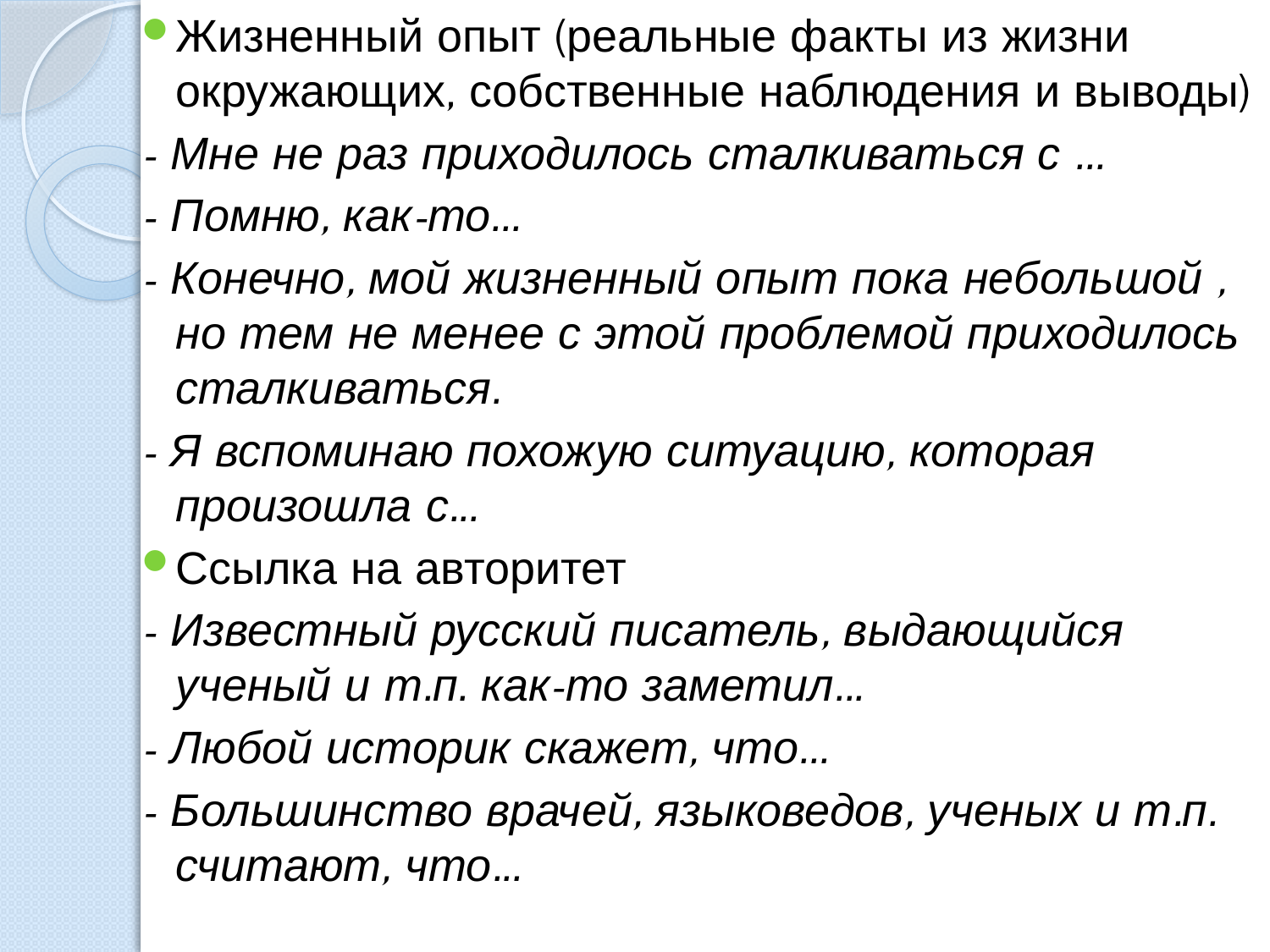

Жизненный опыт (реальные факты из жизни окружающих, собственные наблюдения и выводы)
- Мне не раз приходилось сталкиваться с ...
- Помню, как-то...
- Конечно, мой жизненный опыт пока небольшой , но тем не менее с этой проблемой приходилось сталкиваться.
- Я вспоминаю похожую ситуацию, которая произошла с...
Ссылка на авторитет
- Известный русский писатель, выдающийся ученый и т.п. как-то заметил...
- Любой историк скажет, что...
- Большинство врачей, языковедов, ученых и т.п. считают, что...

#